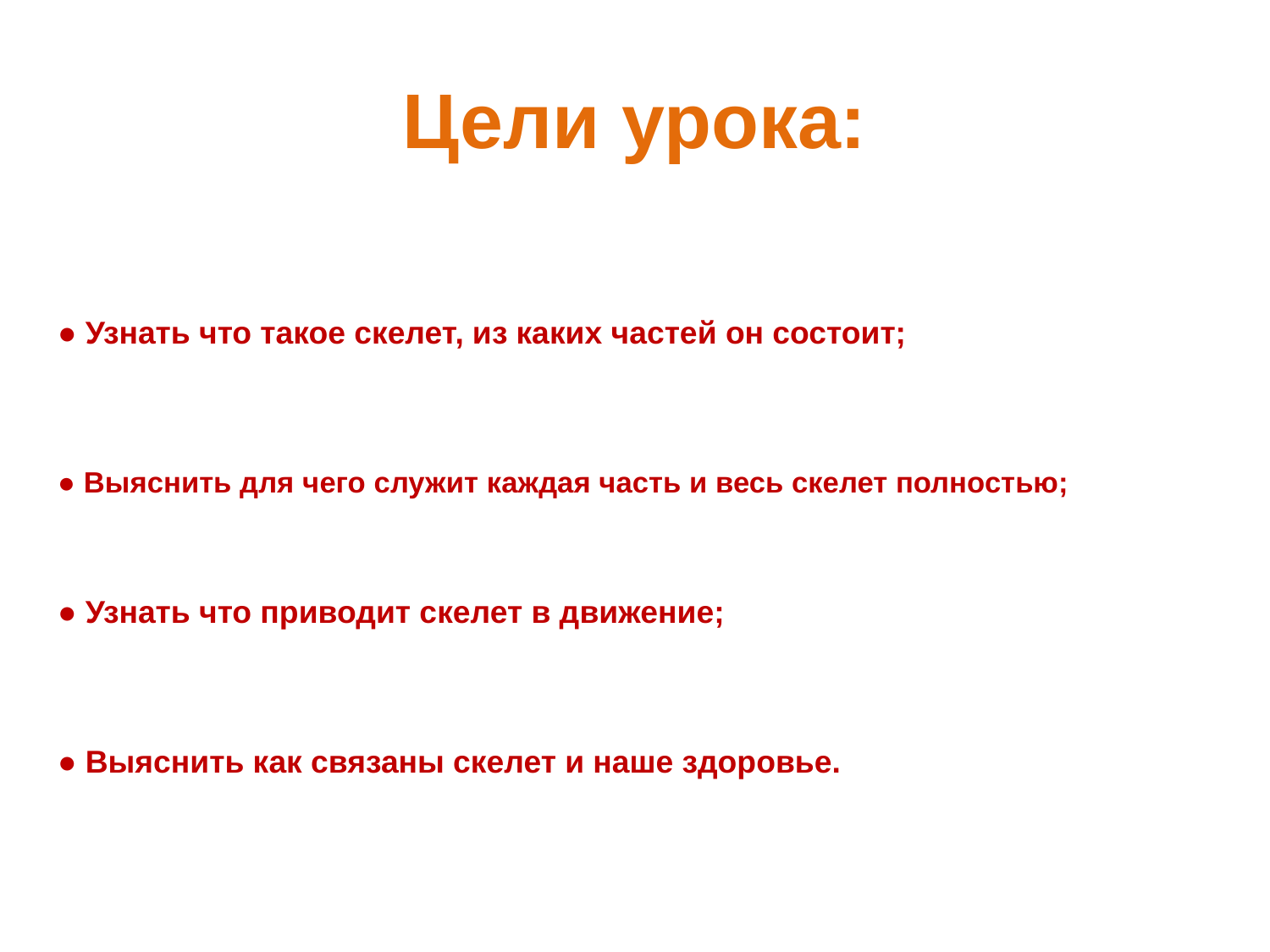

# Цели урока:
● Узнать что такое скелет, из каких частей он состоит;
● Выяснить для чего служит каждая часть и весь скелет полностью;
● Узнать что приводит скелет в движение;
● Выяснить как связаны скелет и наше здоровье.